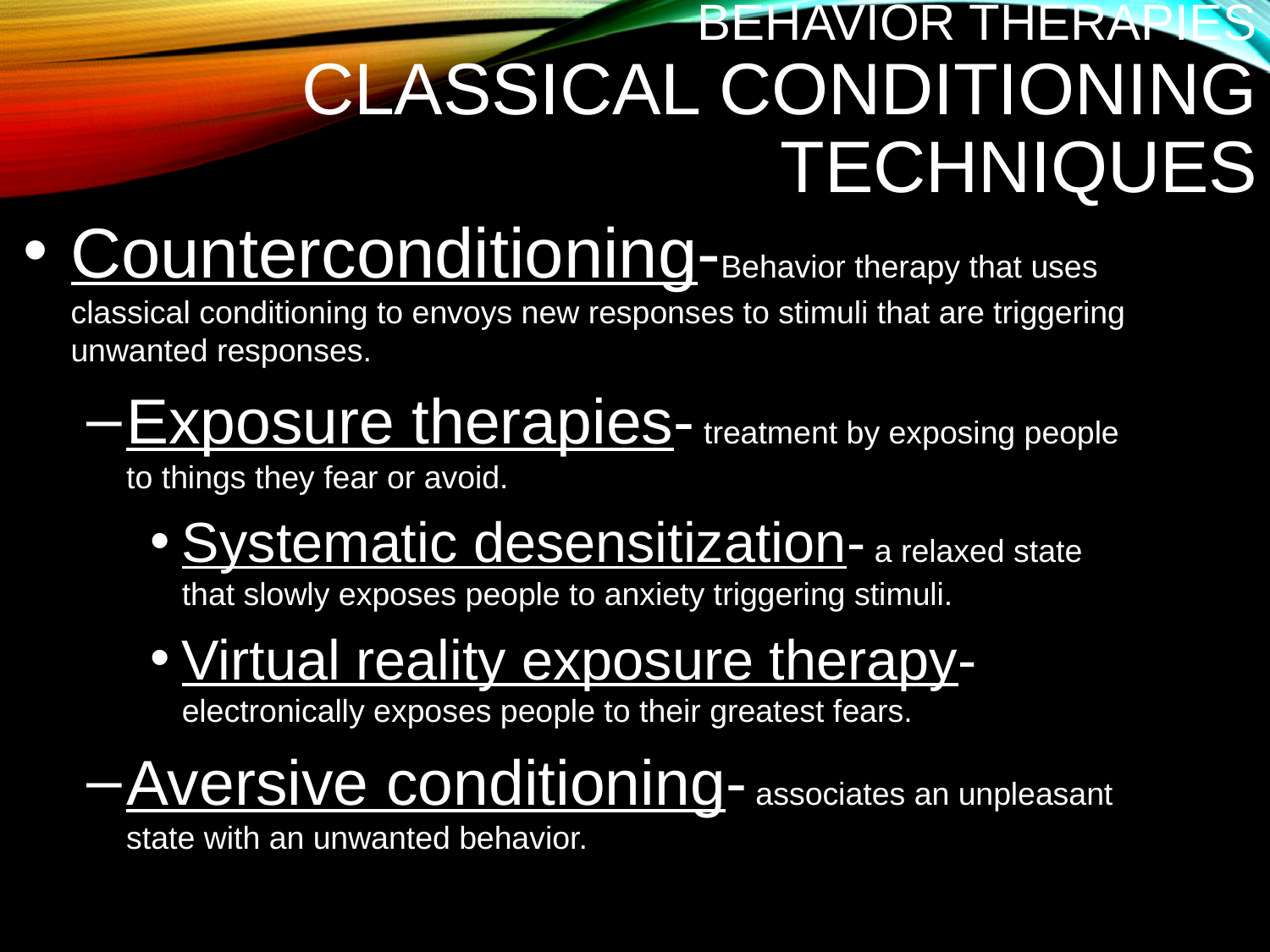

# Behavior Therapies Classical Conditioning Techniques
Counterconditioning-Behavior therapy that uses classical conditioning to envoys new responses to stimuli that are triggering unwanted responses.
Exposure therapies- treatment by exposing people to things they fear or avoid.
Systematic desensitization- a relaxed state that slowly exposes people to anxiety triggering stimuli.
Virtual reality exposure therapy-electronically exposes people to their greatest fears.
Aversive conditioning- associates an unpleasant state with an unwanted behavior.